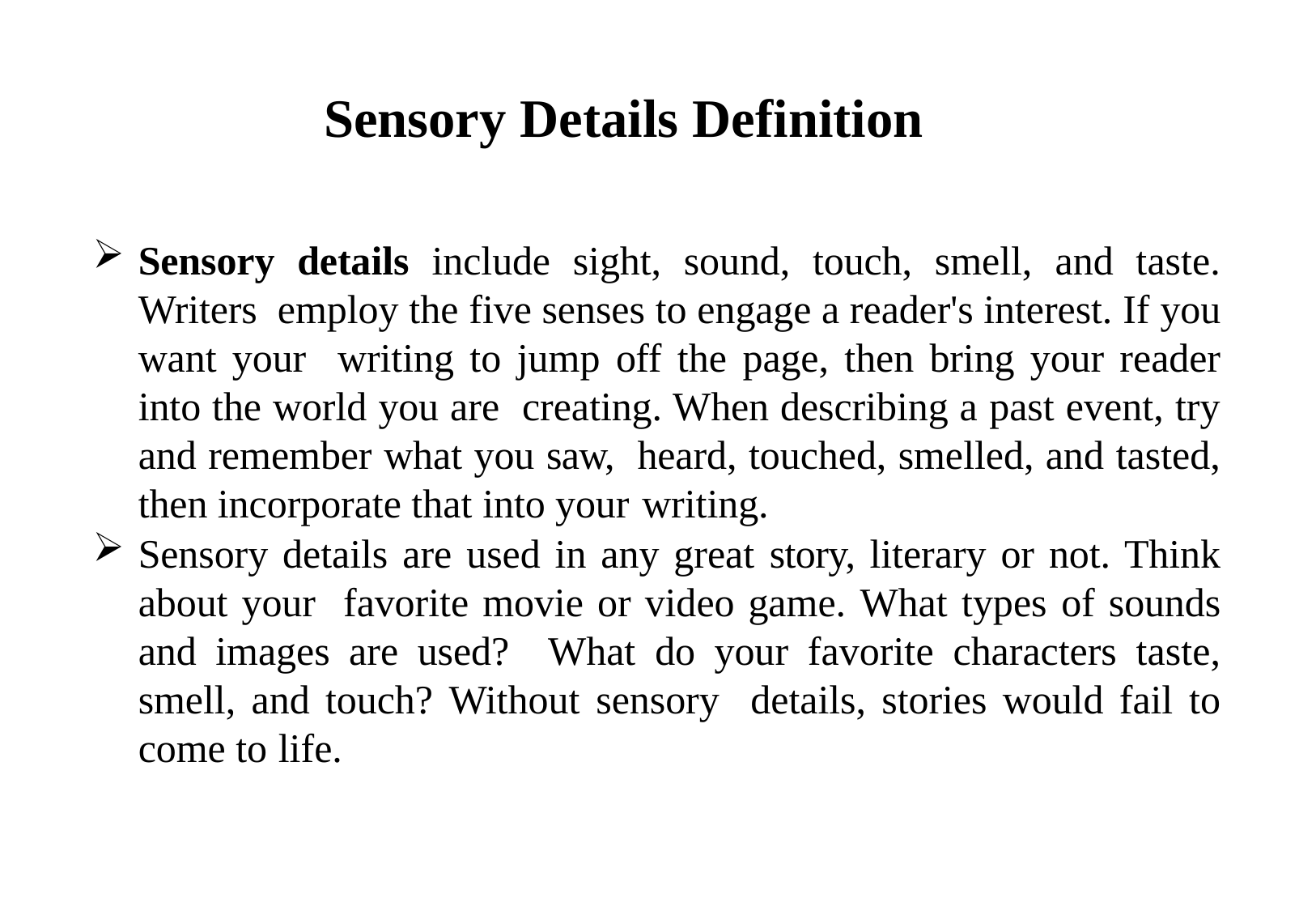

# Sensory Details Definition
Sensory details include sight, sound, touch, smell, and taste. Writers  employ the five senses to engage a reader's interest. If you want your  writing to jump off the page, then bring your reader into the world you are  creating. When describing a past event, try and remember what you saw,  heard, touched, smelled, and tasted, then incorporate that into your writing.
Sensory details are used in any great story, literary or not. Think about your  favorite movie or video game. What types of sounds and images are used?  What do your favorite characters taste, smell, and touch? Without sensory  details, stories would fail to come to life.